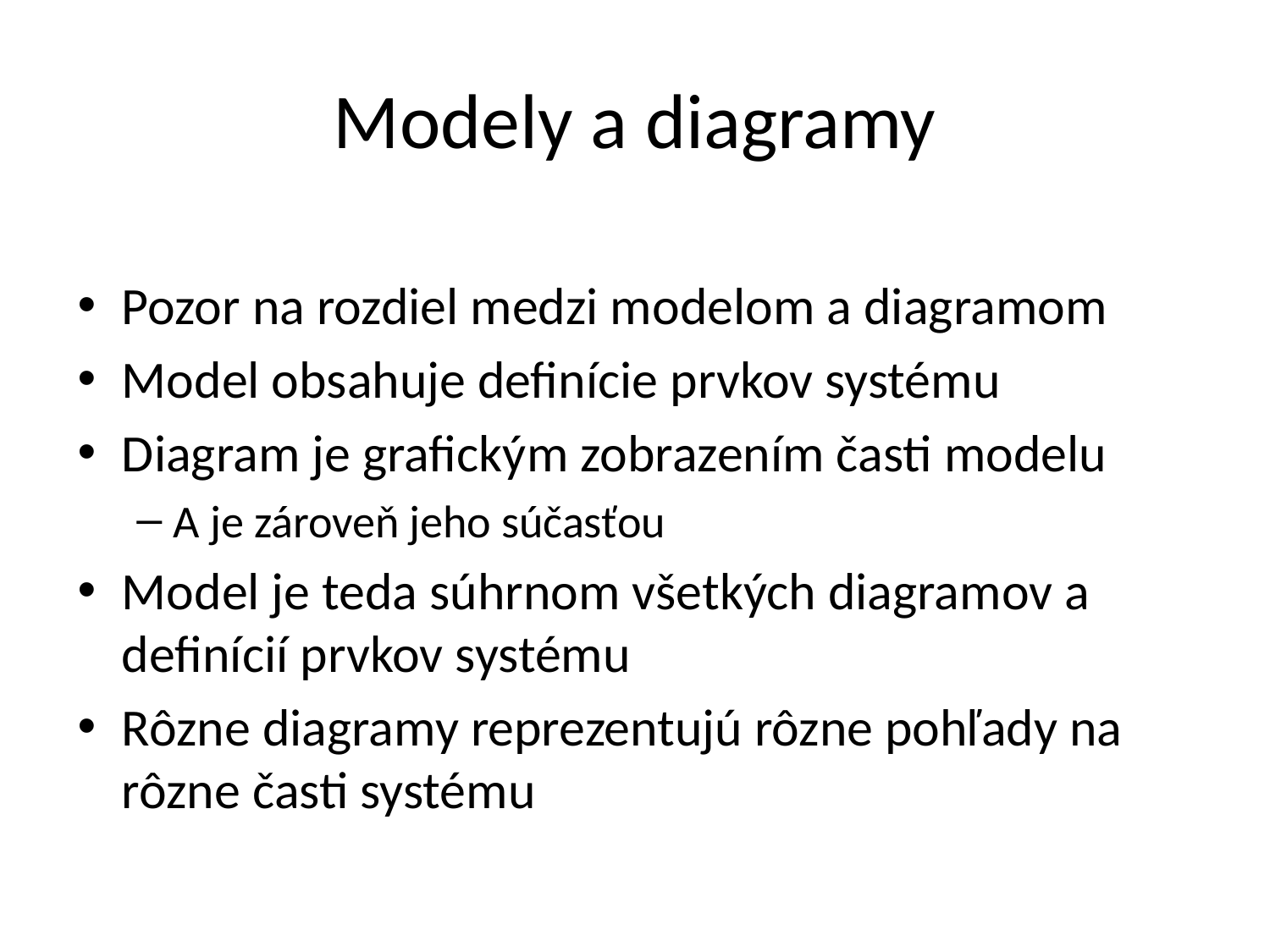

# Modely a diagramy
Pozor na rozdiel medzi modelom a diagramom
Model obsahuje definície prvkov systému
Diagram je grafickým zobrazením časti modelu
A je zároveň jeho súčasťou
Model je teda súhrnom všetkých diagramov a definícií prvkov systému
Rôzne diagramy reprezentujú rôzne pohľady na rôzne časti systému